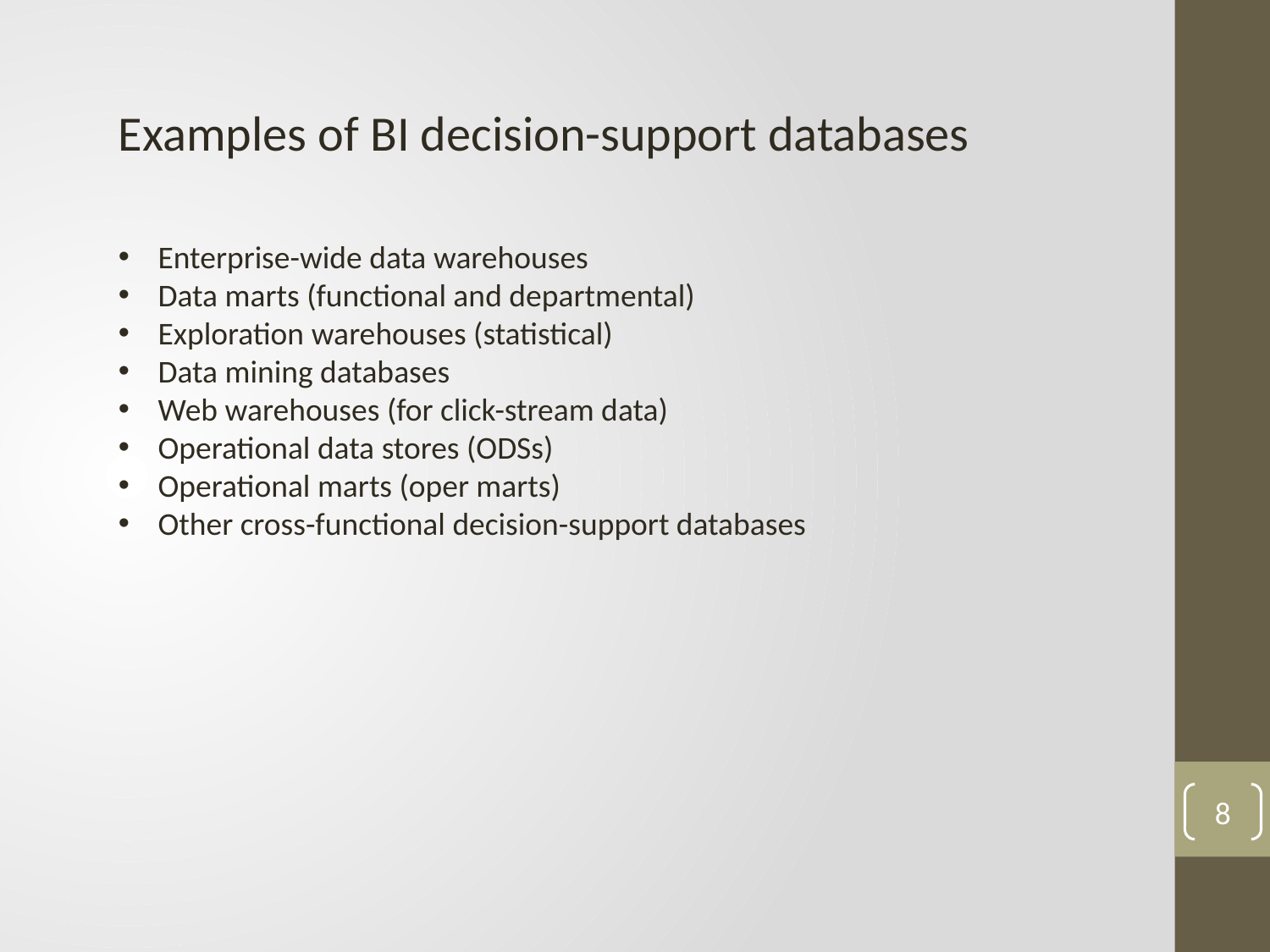

Examples of BI decision-support databases

Enterprise-wide data warehouses
Data marts (functional and departmental)
Exploration warehouses (statistical)
Data mining databases
Web warehouses (for click-stream data)
Operational data stores (ODSs)
Operational marts (oper marts)
Other cross-functional decision-support databases
8